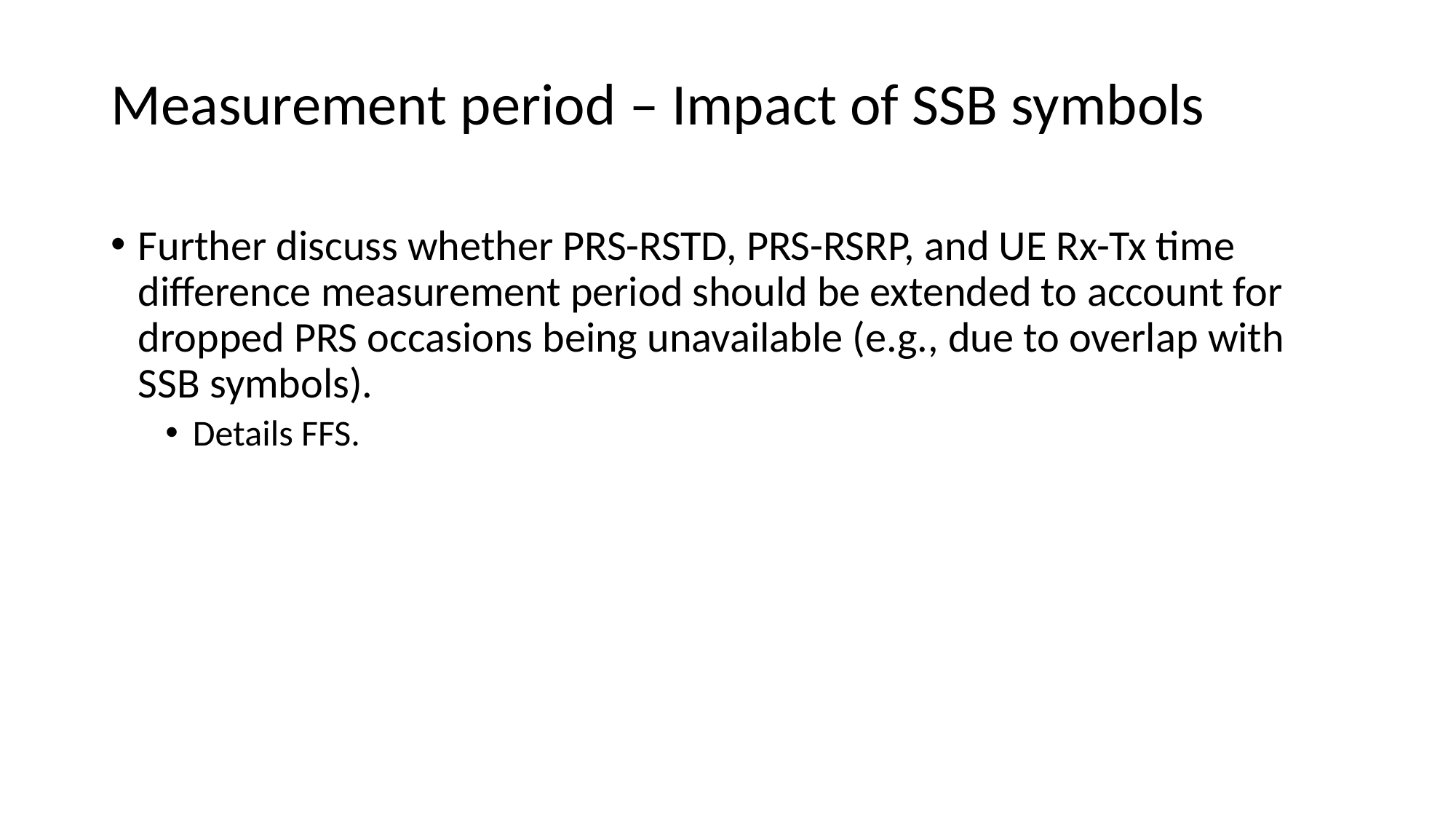

# Measurement period – Impact of SSB symbols
Further discuss whether PRS-RSTD, PRS-RSRP, and UE Rx-Tx time difference measurement period should be extended to account for dropped PRS occasions being unavailable (e.g., due to overlap with SSB symbols).
Details FFS.